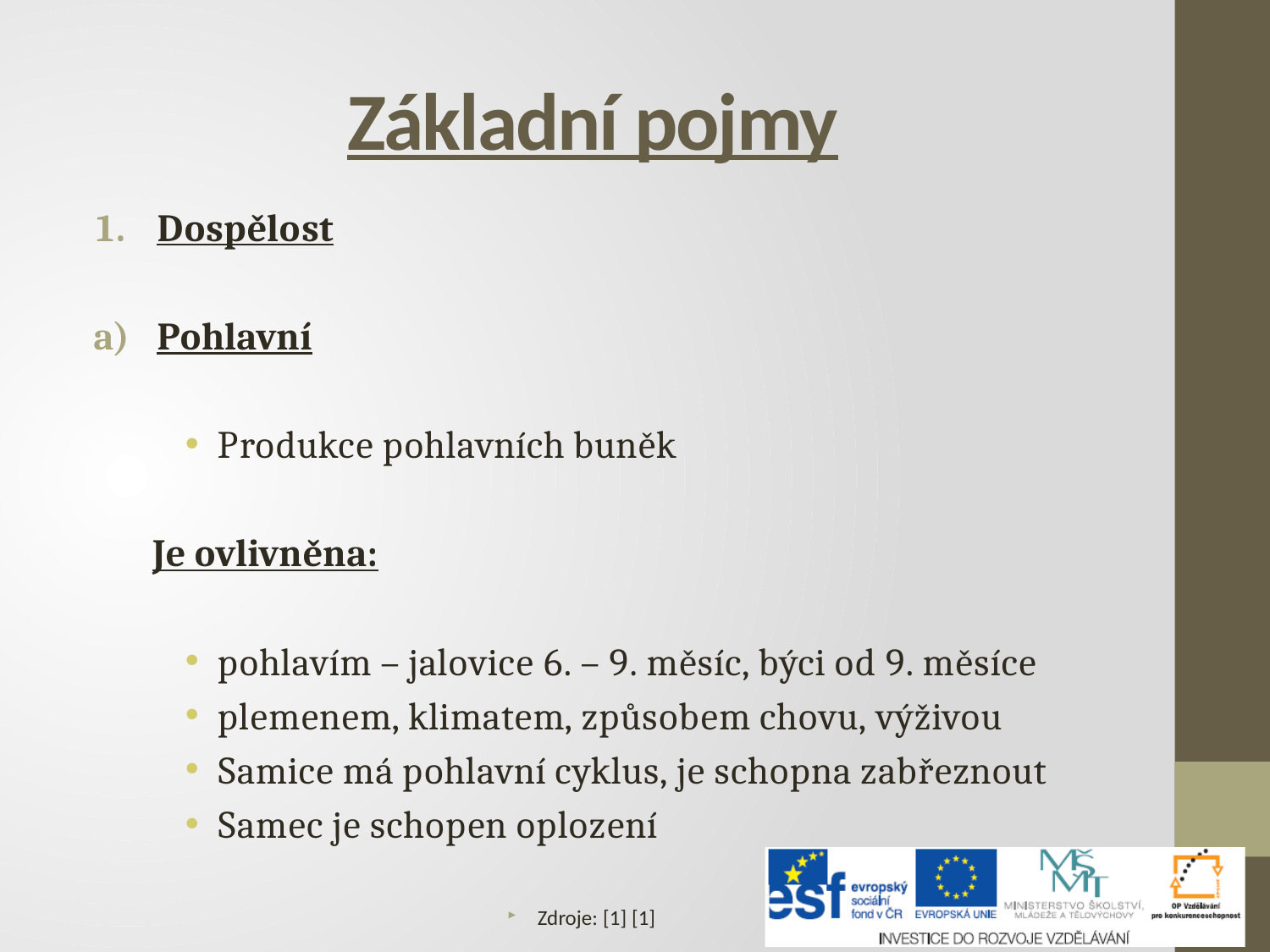

# Základní pojmy
Dospělost

Pohlavní

Produkce pohlavních buněk

	Je ovlivněna:

pohlavím – jalovice 6. – 9. měsíc, býci od 9. měsíce
plemenem, klimatem, způsobem chovu, výživou
Samice má pohlavní cyklus, je schopna zabřeznout
Samec je schopen oplození

Zdroje: [1] [1]